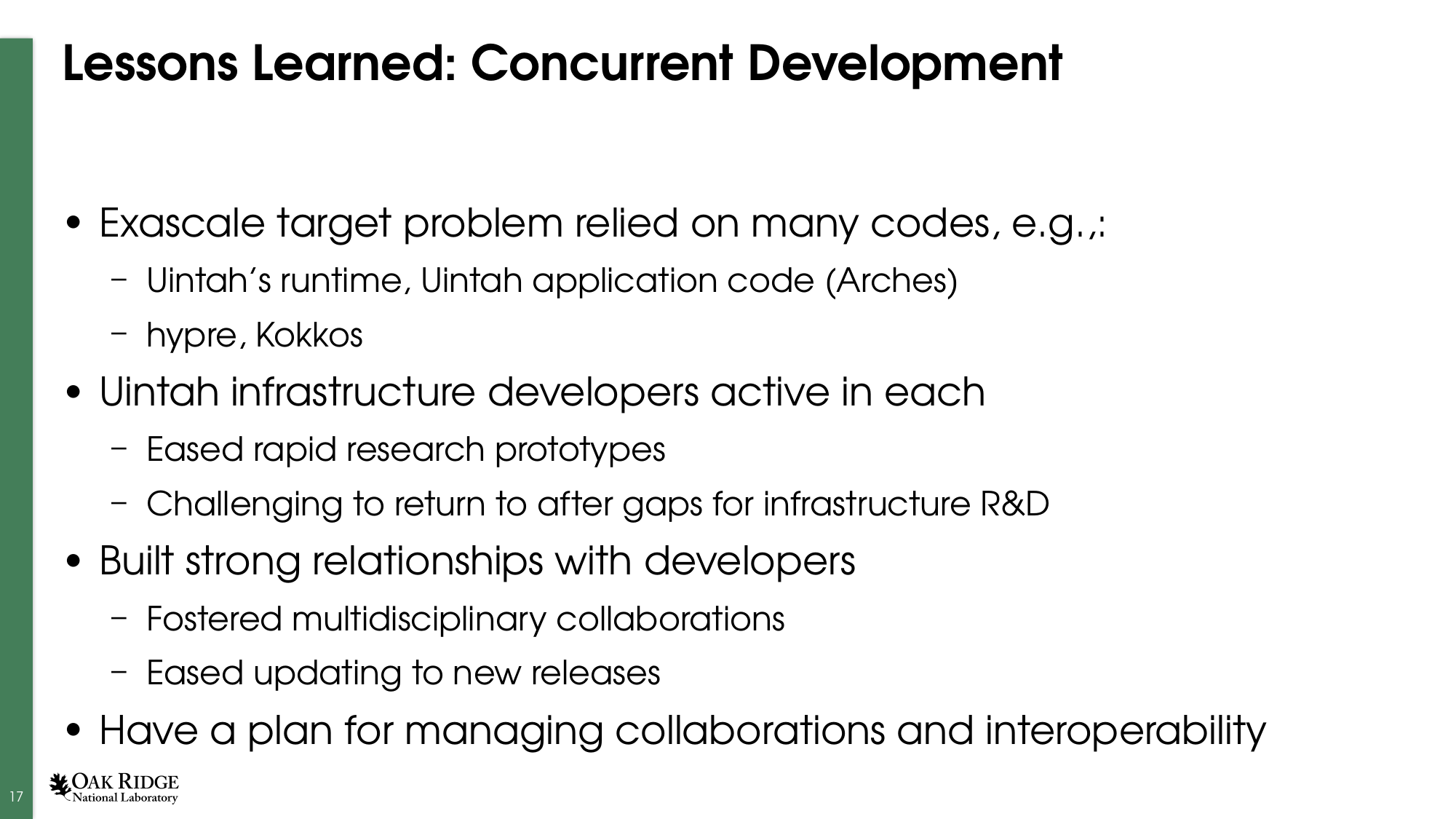

# Lessons Learned: Concurrent Development
Exascale target problem relied on many codes, e.g.,:
Uintah’s runtime, Uintah application code (Arches)
hypre, Kokkos
Uintah infrastructure developers active in each
Eased rapid research prototypes
Challenging to return to after gaps for infrastructure R&D
Built strong relationships with developers
Fostered multidisciplinary collaborations
Eased updating to new releases
Have a plan for managing collaborations and interoperability